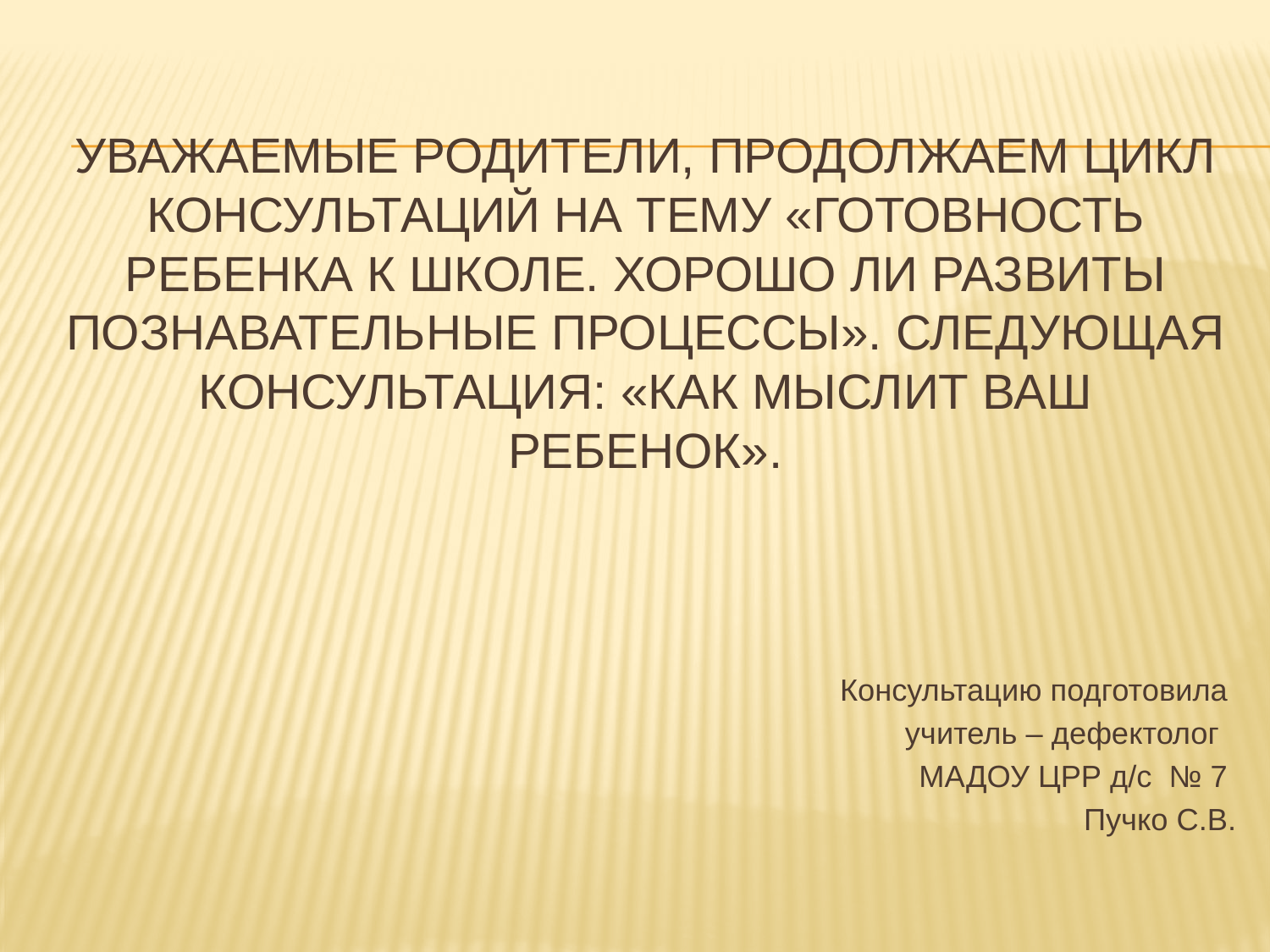

# Уважаемые родители, продолжаем цикл консультаций на тему «Готовность ребенка к школе. Хорошо ли развиты познавательные процессы». Следующая консультация: «КАК МЫСЛИТ ВАШ РЕБЕНОК».
Консультацию подготовила
учитель – дефектолог
МАДОУ ЦРР д/с  № 7
Пучко С.В.